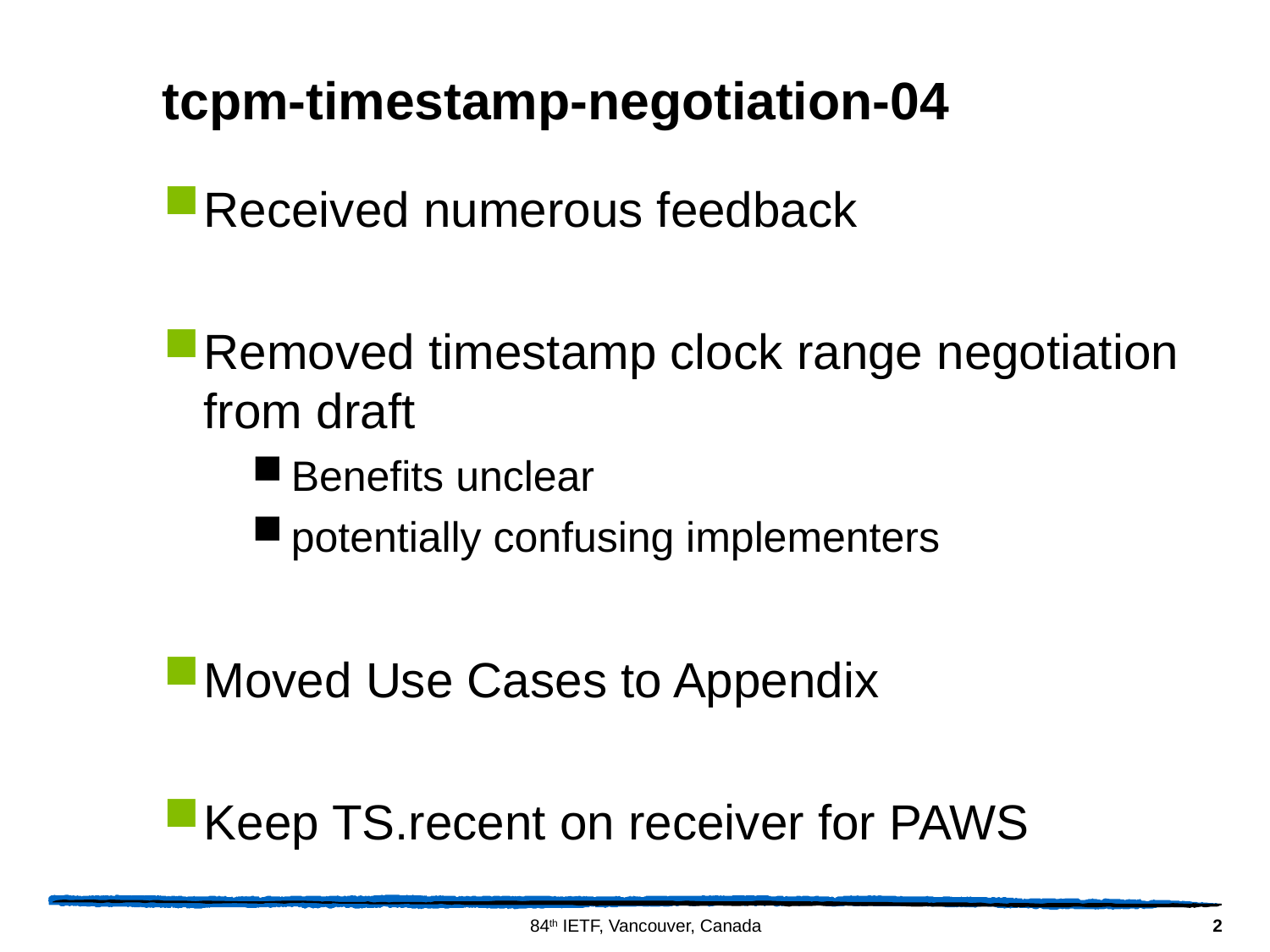

# tcpm-timestamp-negotiation-04
Received numerous feedback

Removed timestamp clock range negotiation from draft
Benefits unclear
potentially confusing implementers

Moved Use Cases to Appendix

Keep TS.recent on receiver for PAWS
2
84th IETF, Vancouver, Canada